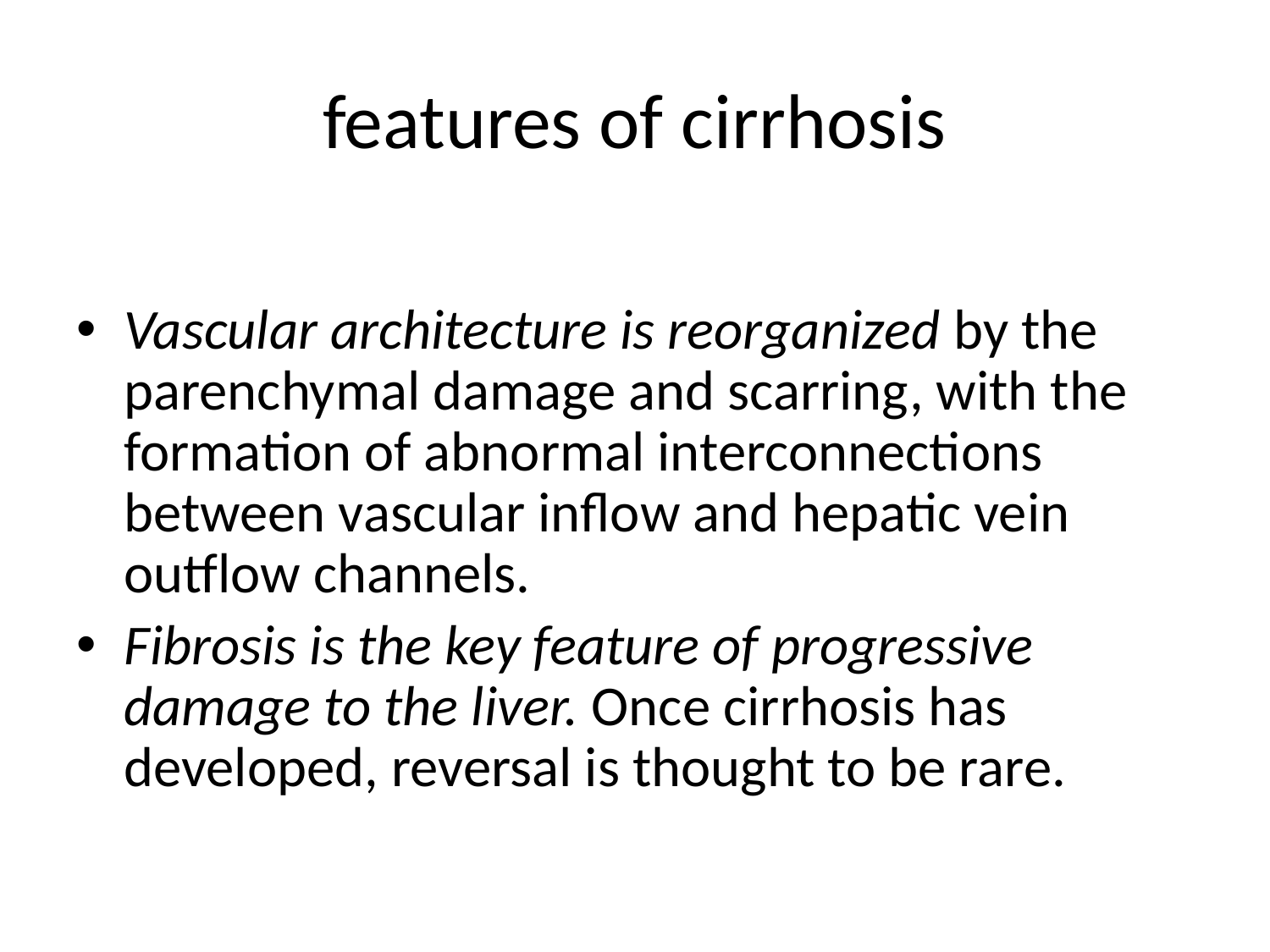

# features of cirrhosis

Vascular architecture is reorganized by the parenchymal damage and scarring, with the formation of abnormal interconnections between vascular inflow and hepatic vein outflow channels.
Fibrosis is the key feature of progressive damage to the liver. Once cirrhosis has developed, reversal is thought to be rare.